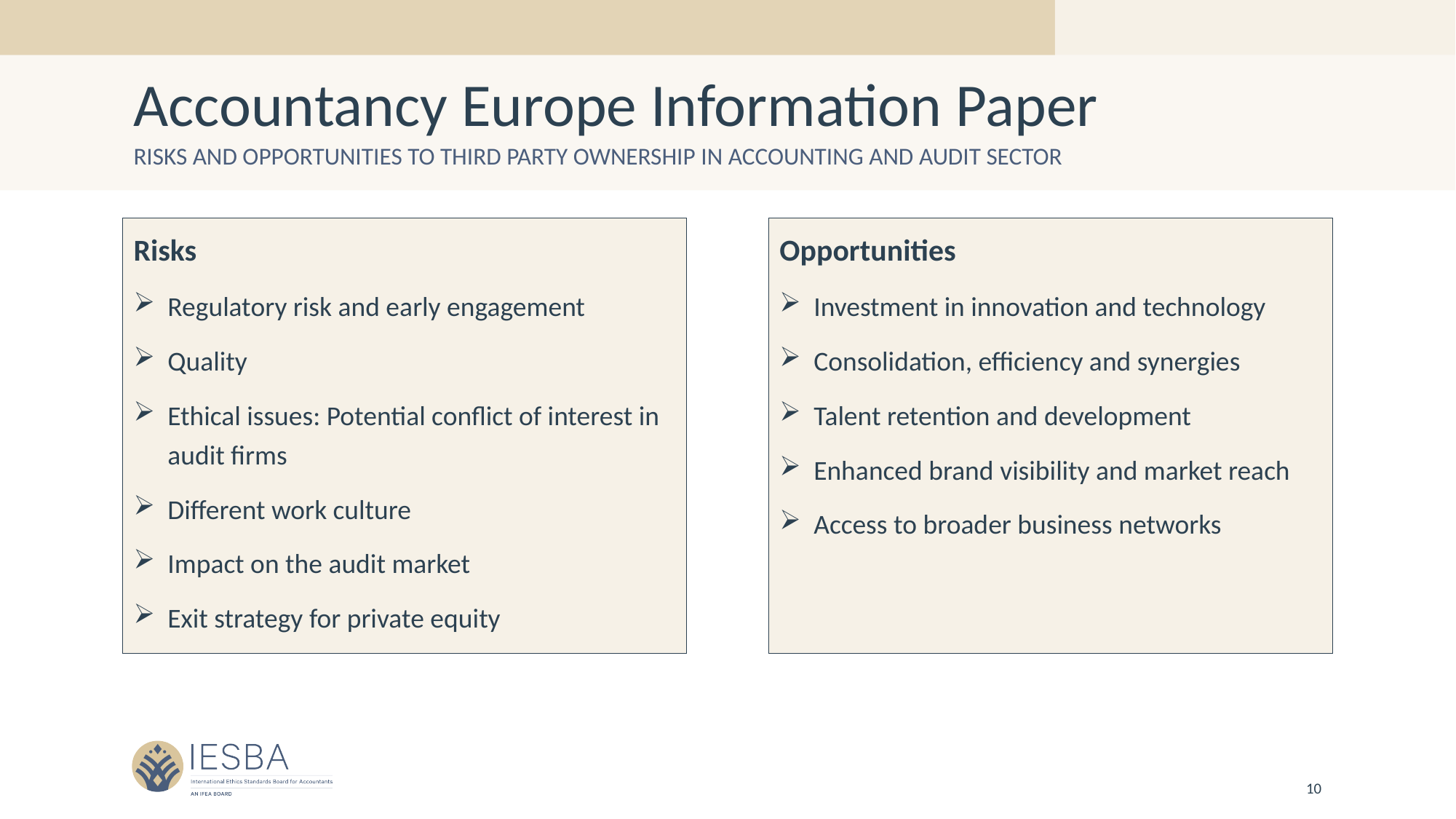

# Accountancy Europe Information Paper
Risks and opportunities to third party ownership in accounting and audit sector
Risks
Regulatory risk and early engagement
Quality
Ethical issues: Potential conflict of interest in audit firms
Different work culture
Impact on the audit market
Exit strategy for private equity
Opportunities
Investment in innovation and technology
Consolidation, efficiency and synergies
Talent retention and development
Enhanced brand visibility and market reach
Access to broader business networks
10